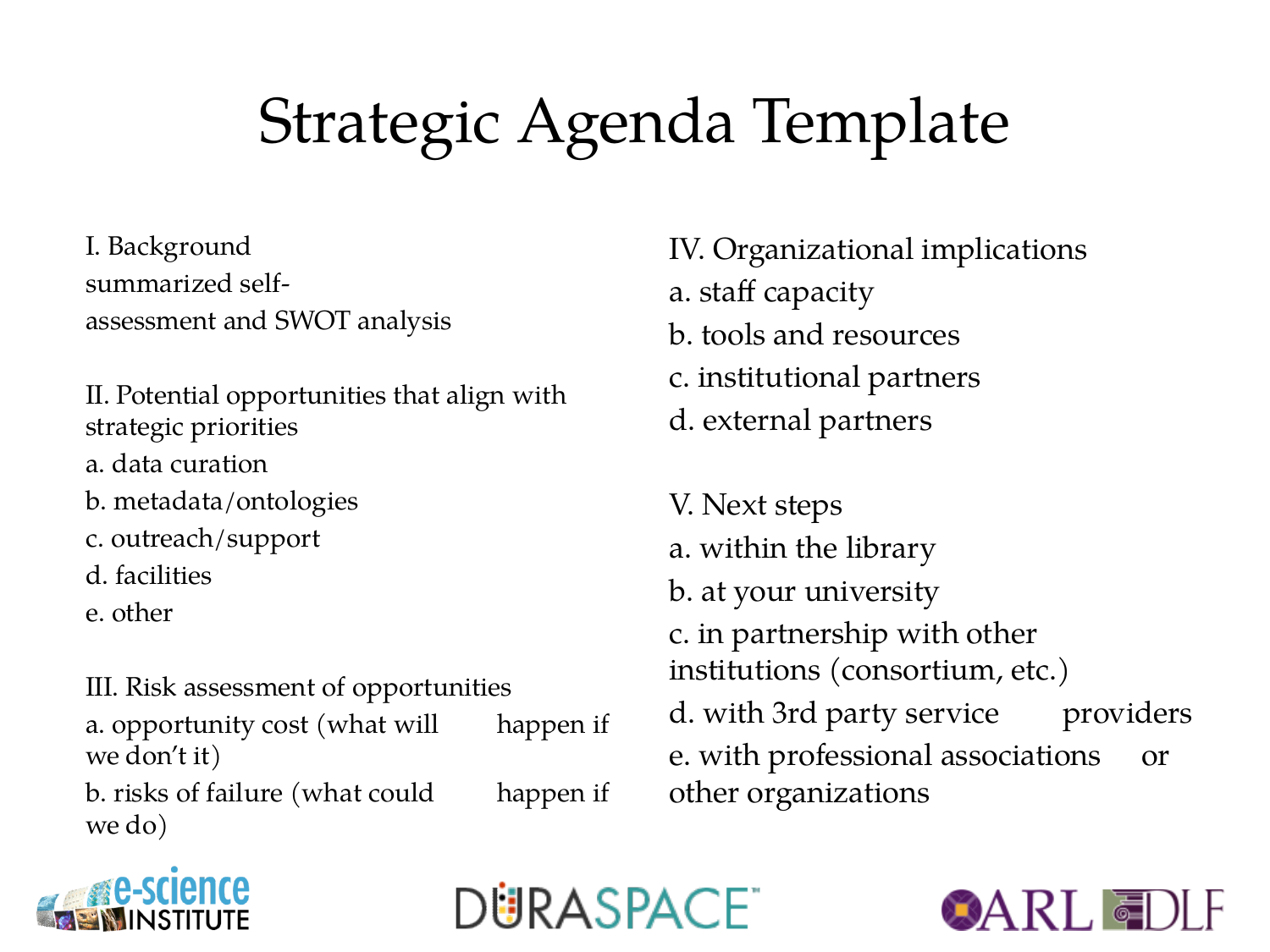

# Strategic Agenda Template
I. Background
	summarized self-
	assessment and SWOT analysis

II. Potential opportunities that align with strategic priorities
	a. data curation
	b. metadata/ontologies
	c. outreach/support
	d. facilities
	e. other

III. Risk assessment of opportunities
	a. opportunity cost (what will 	happen if we don’t it)
	b. risks of failure (what could 	happen if we do)

IV. Organizational implications
	a. staff capacity
	b. tools and resources
	c. institutional partners
	d. external partners

V. Next steps
	a. within the library
	b. at your university
	c. in partnership with other 	institutions (consortium, etc.)
	d. with 3rd party service 	providers
	e. with professional associations 	or other organizations